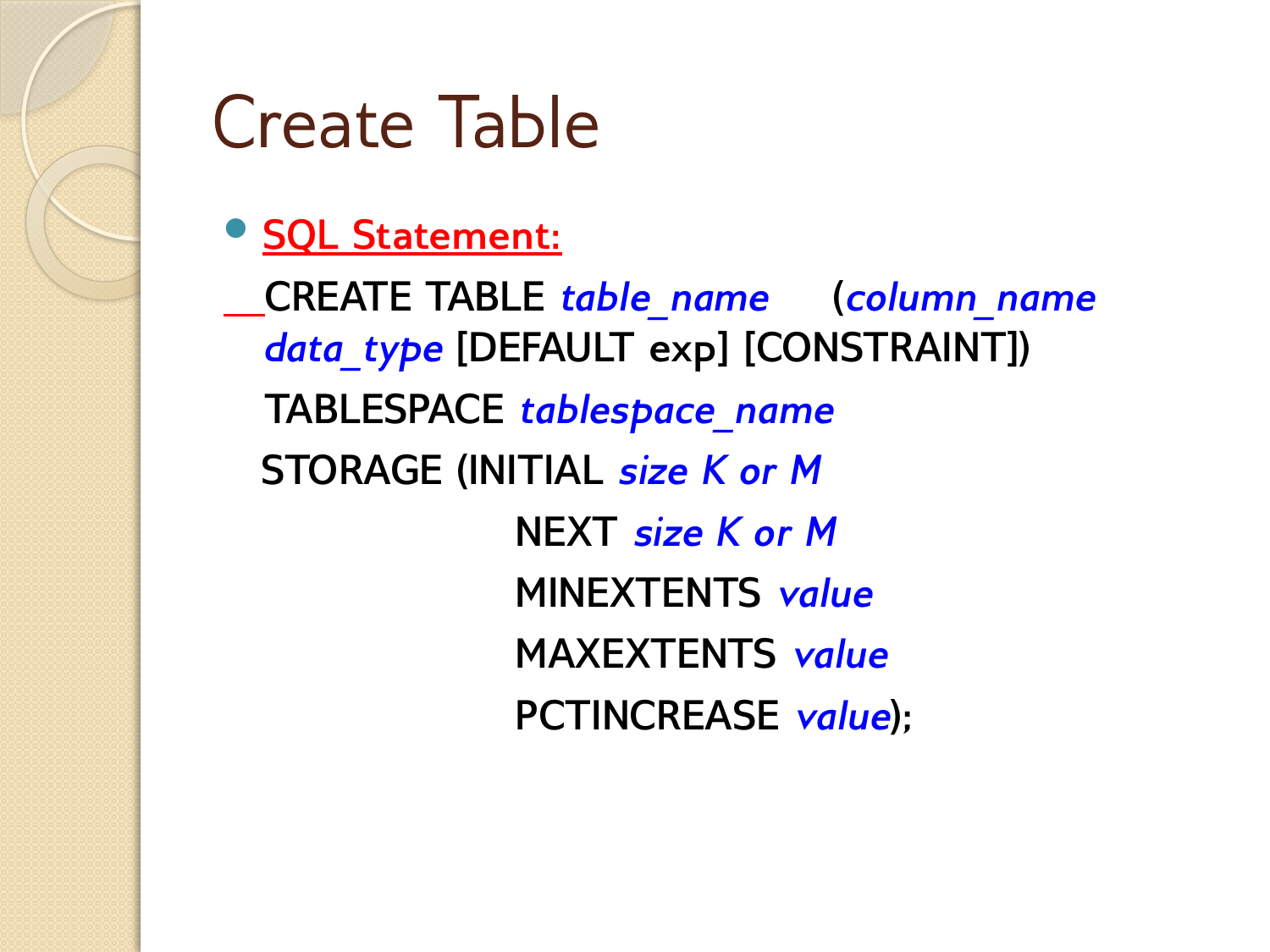

# Create Table
SQL Statement:
   CREATE TABLE table_name     (column_name  data_type [DEFAULT exp] [CONSTRAINT])
   TABLESPACE tablespace_name
   STORAGE (INITIAL size K or M
                       NEXT size K or M
                       MINEXTENTS value
                       MAXEXTENTS value
                       PCTINCREASE value);